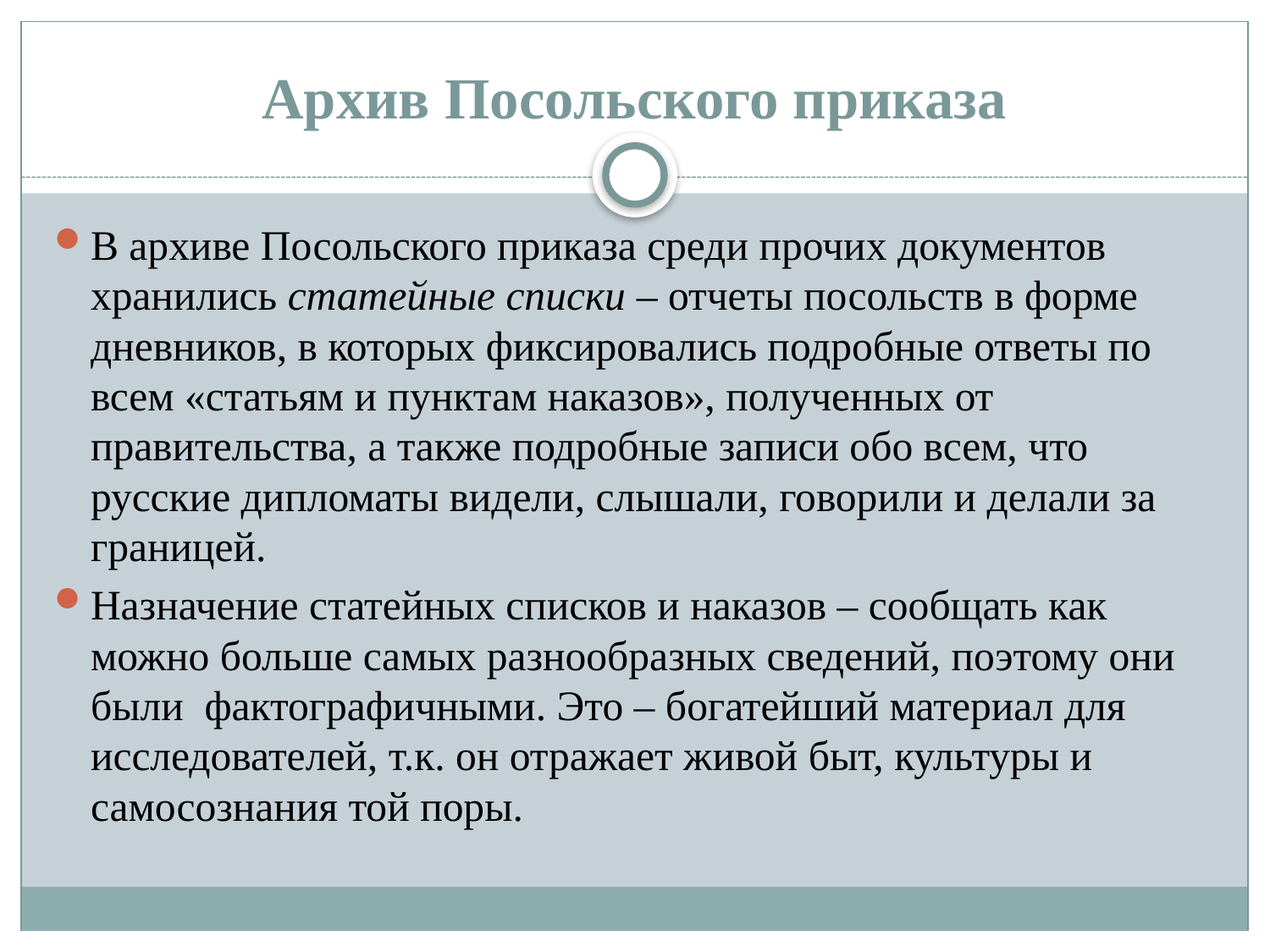

# Архив Посольского приказа
В архиве Посольского приказа среди прочих документов хранились статейные списки – отчеты посольств в форме дневников, в которых фиксировались подробные ответы по всем «статьям и пунктам наказов», полученных от правительства, а также подробные записи обо всем, что русские дипломаты видели, слышали, говорили и делали за границей.
Назначение статейных списков и наказов – сообщать как можно больше самых разнообразных сведений, поэтому они были  фактографичными. Это – богатейший материал для исследователей, т.к. он отражает живой быт, культуры и самосознания той поры.